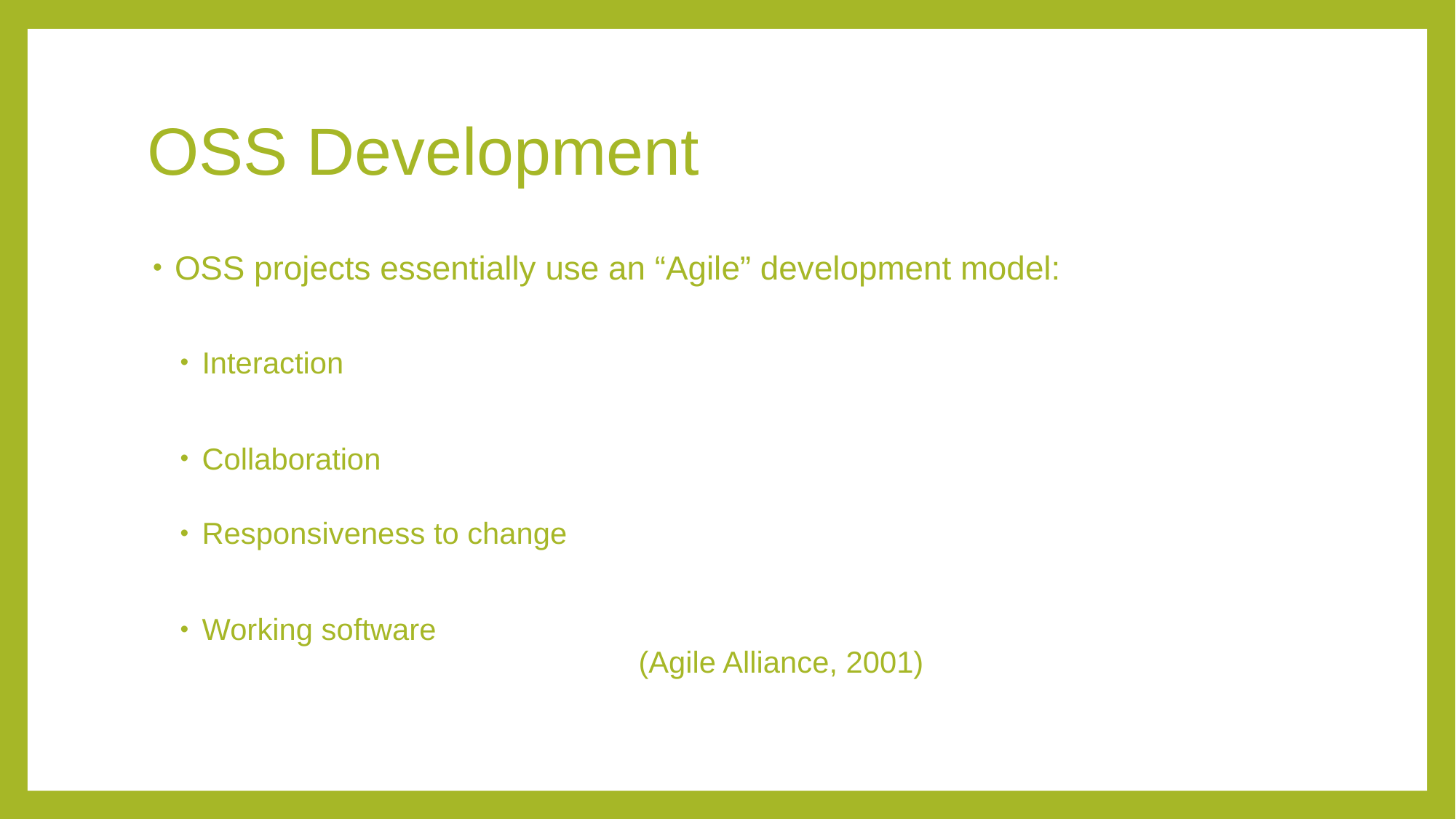

# OSS Development
OSS projects essentially use an “Agile” development model:

Interaction

Collaboration
Responsiveness to change

Working software
				(Agile Alliance, 2001)